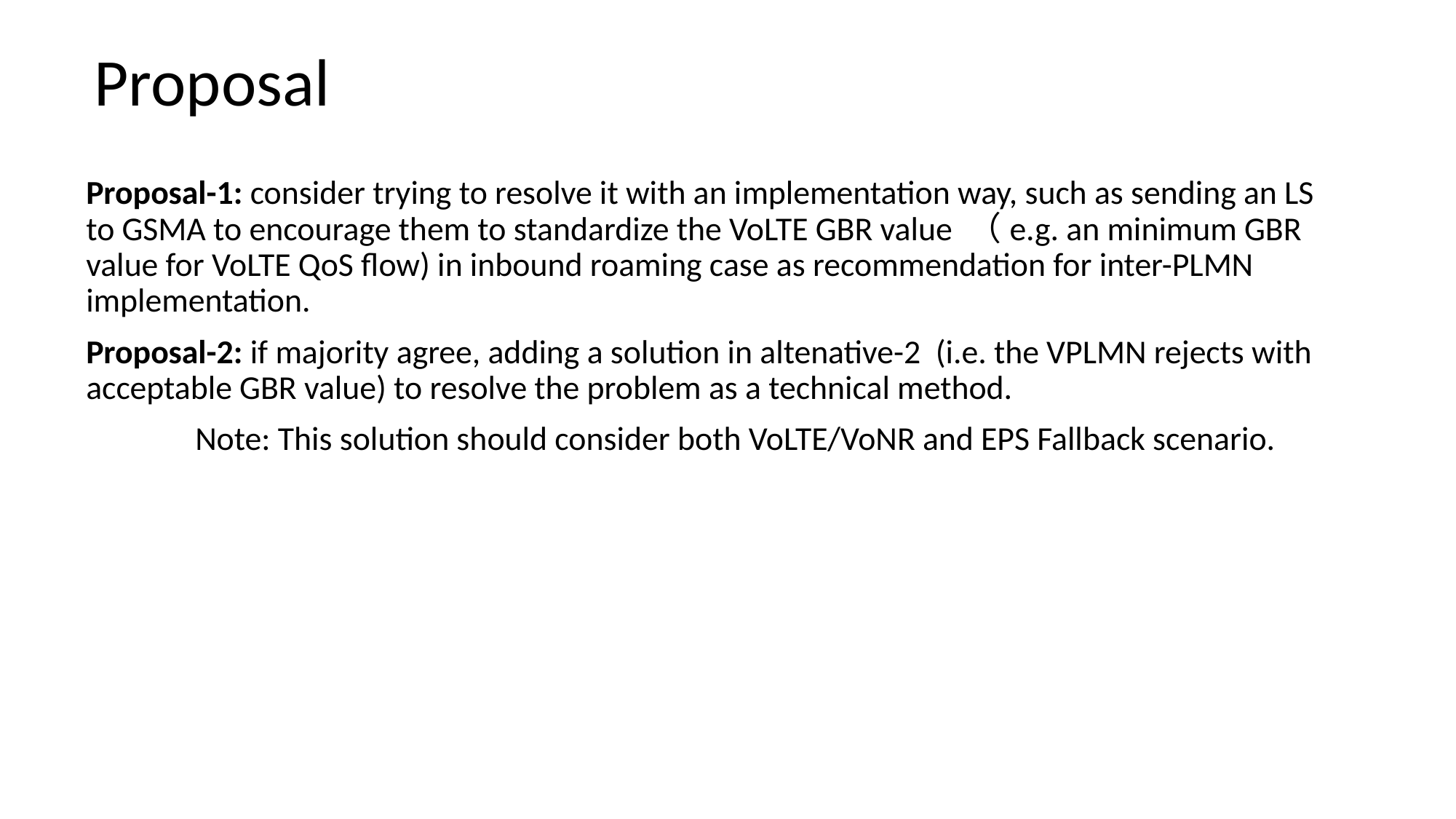

# Proposal
Proposal-1: consider trying to resolve it with an implementation way, such as sending an LS to GSMA to encourage them to standardize the VoLTE GBR value （e.g. an minimum GBR value for VoLTE QoS flow) in inbound roaming case as recommendation for inter-PLMN implementation.
Proposal-2: if majority agree, adding a solution in altenative-2  (i.e. the VPLMN rejects with acceptable GBR value) to resolve the problem as a technical method.
	Note: This solution should consider both VoLTE/VoNR and EPS Fallback scenario.